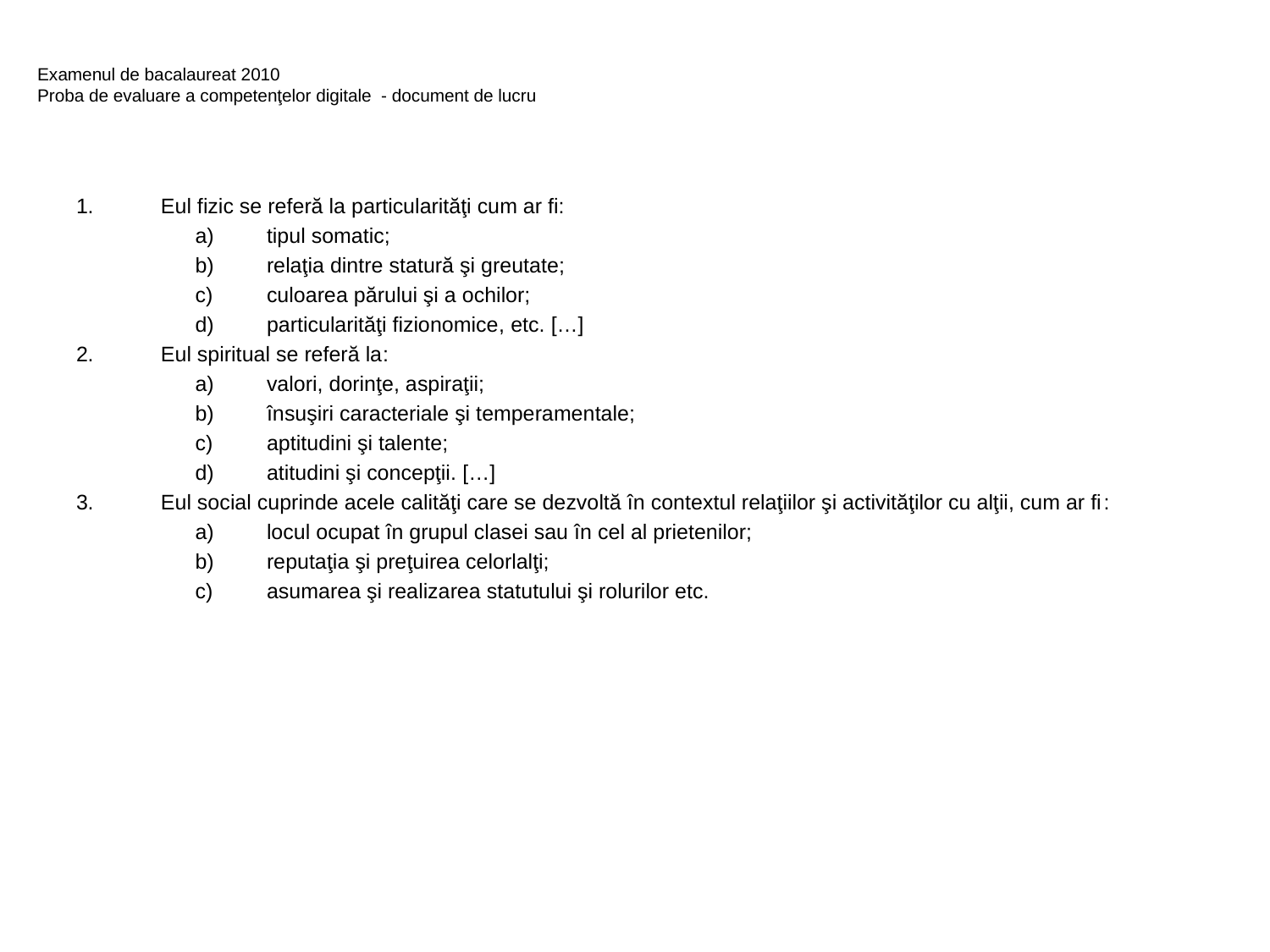

Examenul de bacalaureat 2010
Proba de evaluare a competenţelor digitale  - document de lucru
Eul fizic se referă la particularităţi cum ar fi:
tipul somatic;
relaţia dintre statură şi greutate;
culoarea părului şi a ochilor;
particularităţi fizionomice, etc. […]
Eul spiritual se referă la:
valori, dorinţe, aspiraţii;
însuşiri caracteriale şi temperamentale;
aptitudini şi talente;
atitudini şi concepţii. […]
Eul social cuprinde acele calităţi care se dezvoltă în contextul relaţiilor şi activităţilor cu alţii, cum ar fi:
locul ocupat în grupul clasei sau în cel al prietenilor;
reputaţia şi preţuirea celorlalţi;
asumarea şi realizarea statutului şi rolurilor etc.